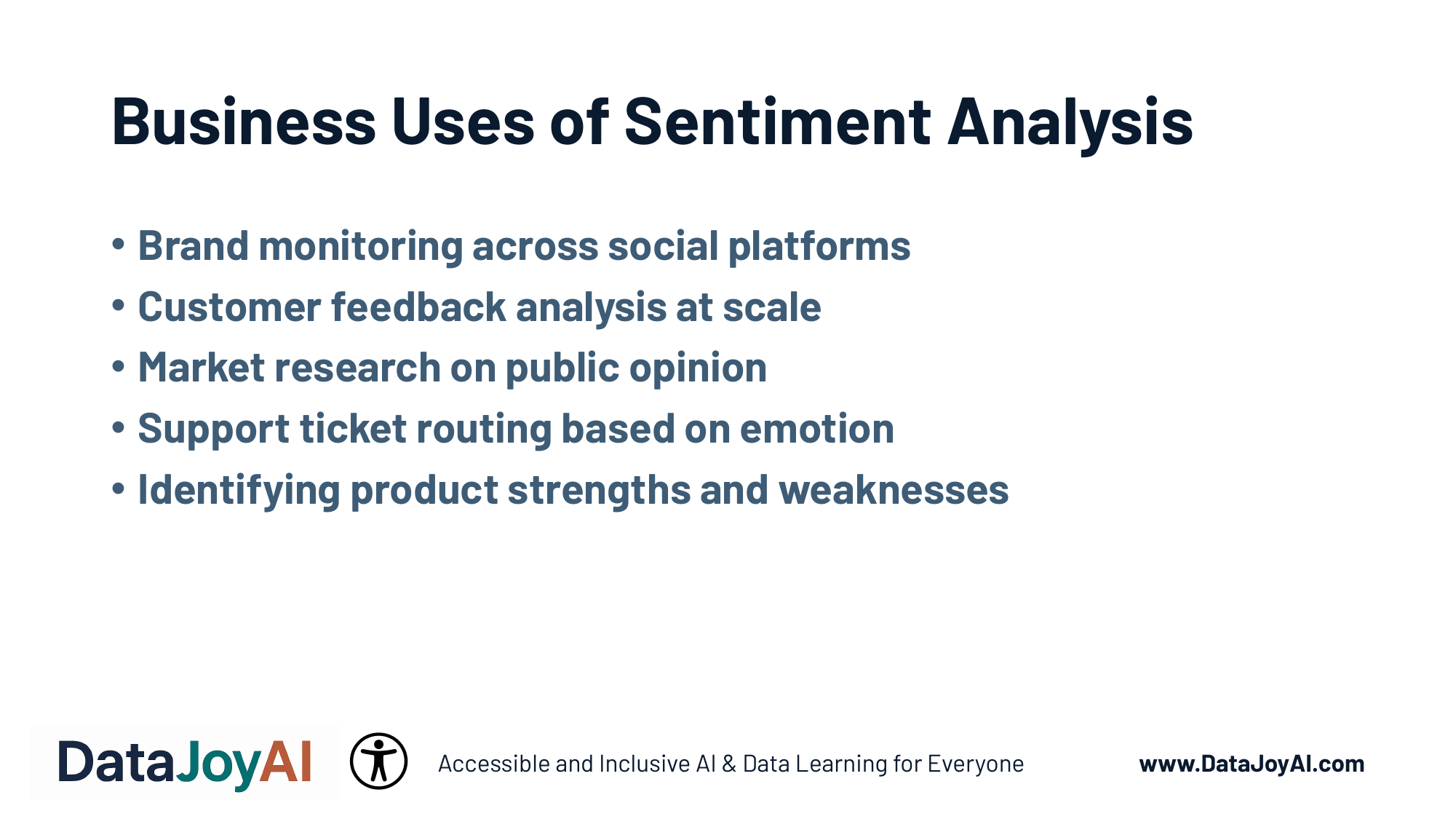

# Business Uses of Sentiment Analysis
Brand monitoring across social platforms
Customer feedback analysis at scale
Market research on public opinion
Support ticket routing based on emotion
Identifying product strengths and weaknesses